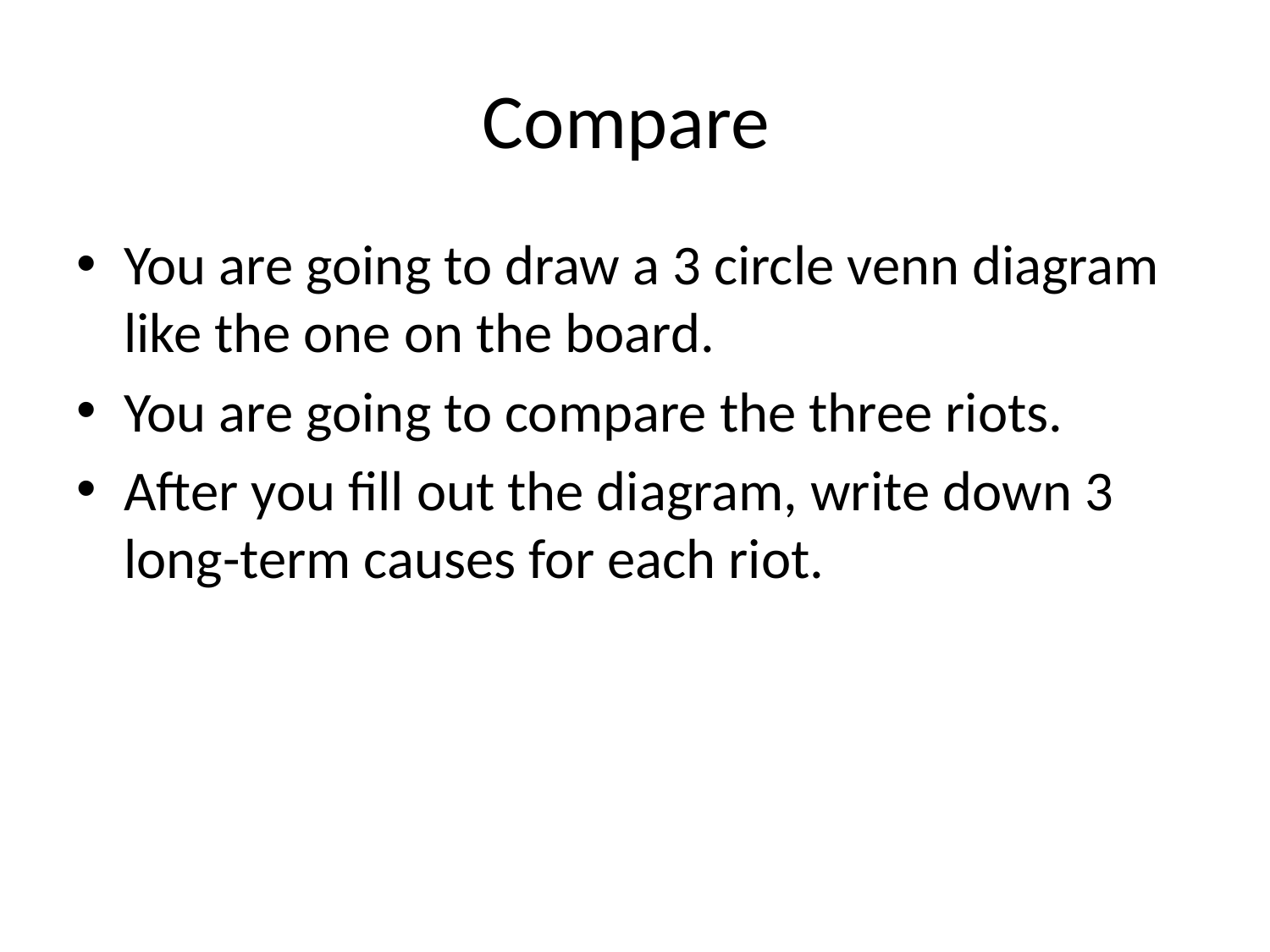

# Compare
You are going to draw a 3 circle venn diagram like the one on the board.
You are going to compare the three riots.
After you fill out the diagram, write down 3 long-term causes for each riot.